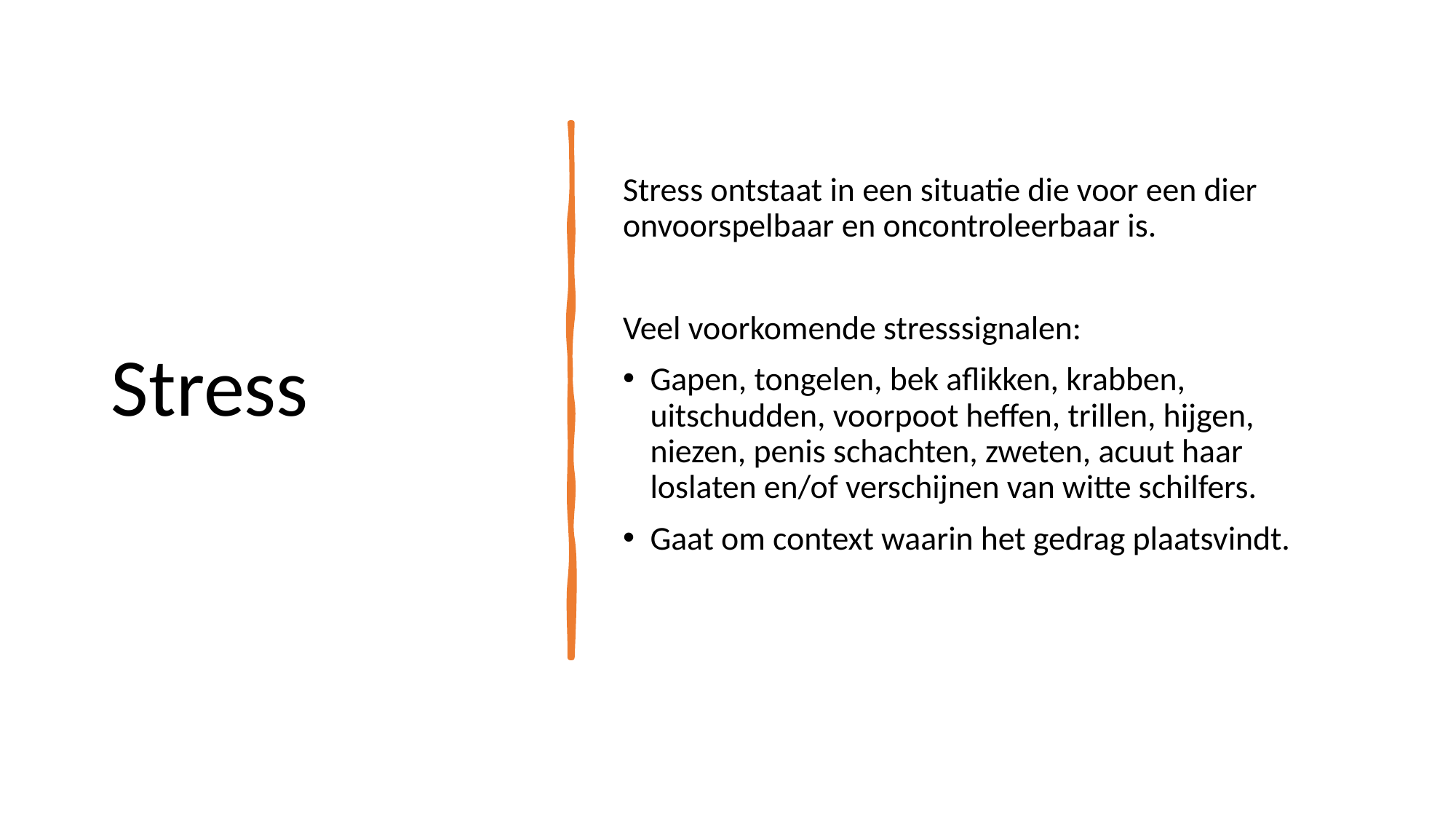

# Stress
Stress ontstaat in een situatie die voor een dier onvoorspelbaar en oncontroleerbaar is.

Veel voorkomende stresssignalen:
Gapen, tongelen, bek aflikken, krabben, uitschudden, voorpoot heffen, trillen, hijgen, niezen, penis schachten, zweten, acuut haar loslaten en/of verschijnen van witte schilfers.
Gaat om context waarin het gedrag plaatsvindt.